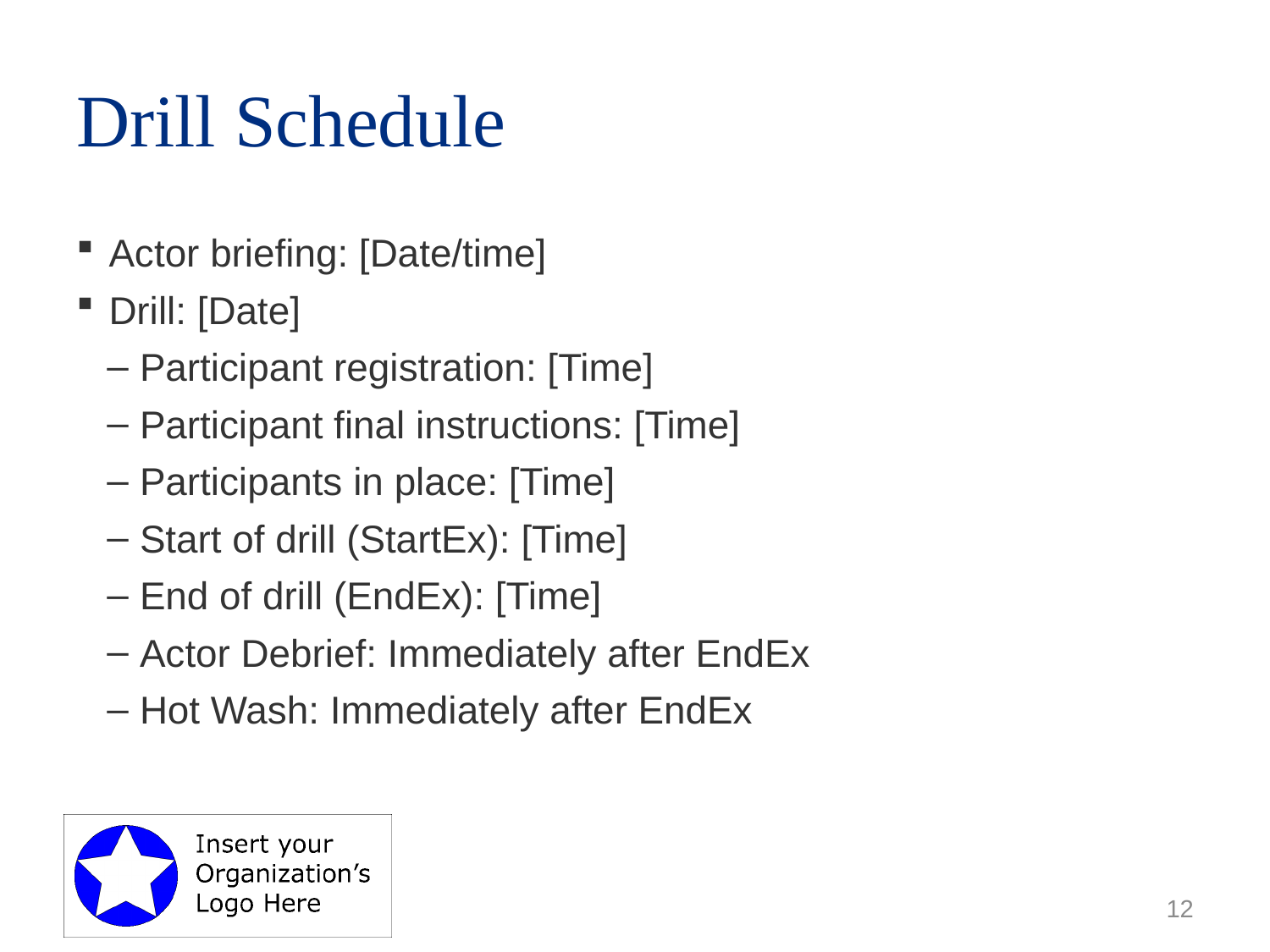

# Drill Schedule
Actor briefing: [Date/time]
Drill: [Date]
Participant registration: [Time]
Participant final instructions: [Time]
Participants in place: [Time]
Start of drill (StartEx): [Time]
End of drill (EndEx): [Time]
Actor Debrief: Immediately after EndEx
Hot Wash: Immediately after EndEx
12